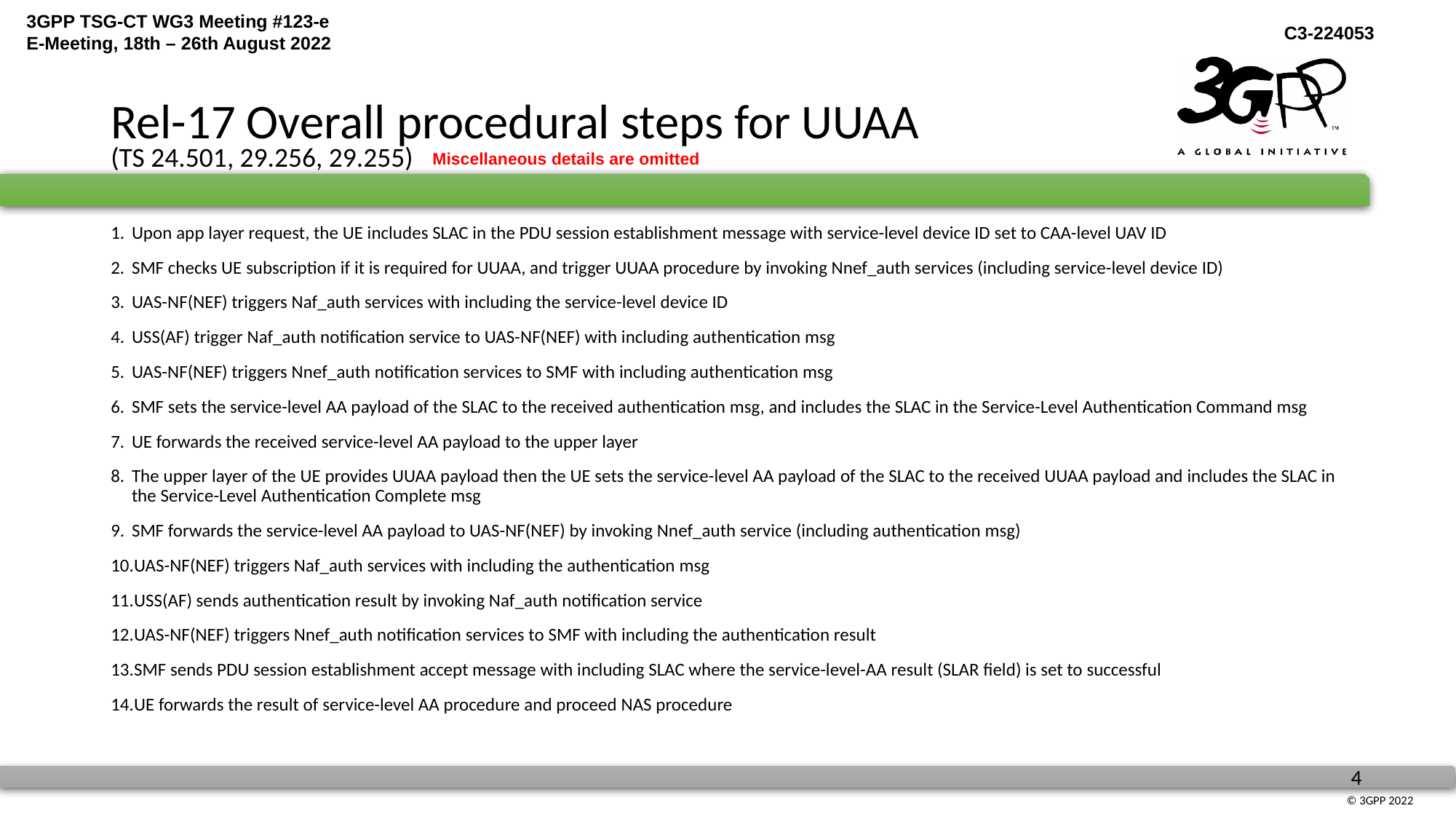

# Rel-17 Overall procedural steps for UUAA
(TS 24.501, 29.256, 29.255)
Miscellaneous details are omitted
Upon app layer request, the UE includes SLAC in the PDU session establishment message with service-level device ID set to CAA-level UAV ID
SMF checks UE subscription if it is required for UUAA, and trigger UUAA procedure by invoking Nnef_auth services (including service-level device ID)
UAS-NF(NEF) triggers Naf_auth services with including the service-level device ID
USS(AF) trigger Naf_auth notification service to UAS-NF(NEF) with including authentication msg
UAS-NF(NEF) triggers Nnef_auth notification services to SMF with including authentication msg
SMF sets the service-level AA payload of the SLAC to the received authentication msg, and includes the SLAC in the Service-Level Authentication Command msg
UE forwards the received service-level AA payload to the upper layer
The upper layer of the UE provides UUAA payload then the UE sets the service-level AA payload of the SLAC to the received UUAA payload and includes the SLAC in the Service-Level Authentication Complete msg
SMF forwards the service-level AA payload to UAS-NF(NEF) by invoking Nnef_auth service (including authentication msg)
UAS-NF(NEF) triggers Naf_auth services with including the authentication msg
USS(AF) sends authentication result by invoking Naf_auth notification service
UAS-NF(NEF) triggers Nnef_auth notification services to SMF with including the authentication result
SMF sends PDU session establishment accept message with including SLAC where the service-level-AA result (SLAR field) is set to successful
UE forwards the result of service-level AA procedure and proceed NAS procedure